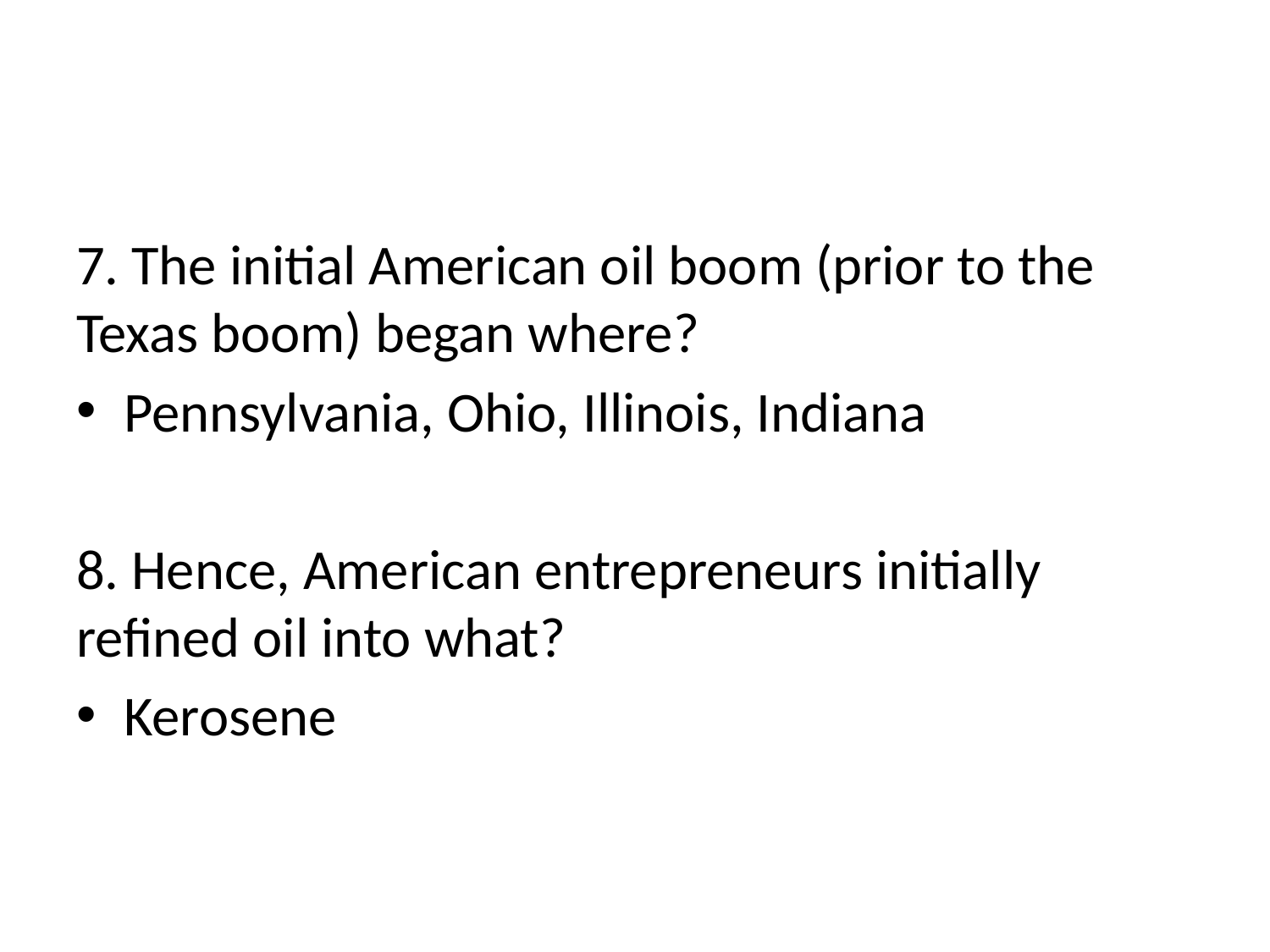

#
7. The initial American oil boom (prior to the Texas boom) began where?
Pennsylvania, Ohio, Illinois, Indiana

8. Hence, American entrepreneurs initially refined oil into what?
Kerosene